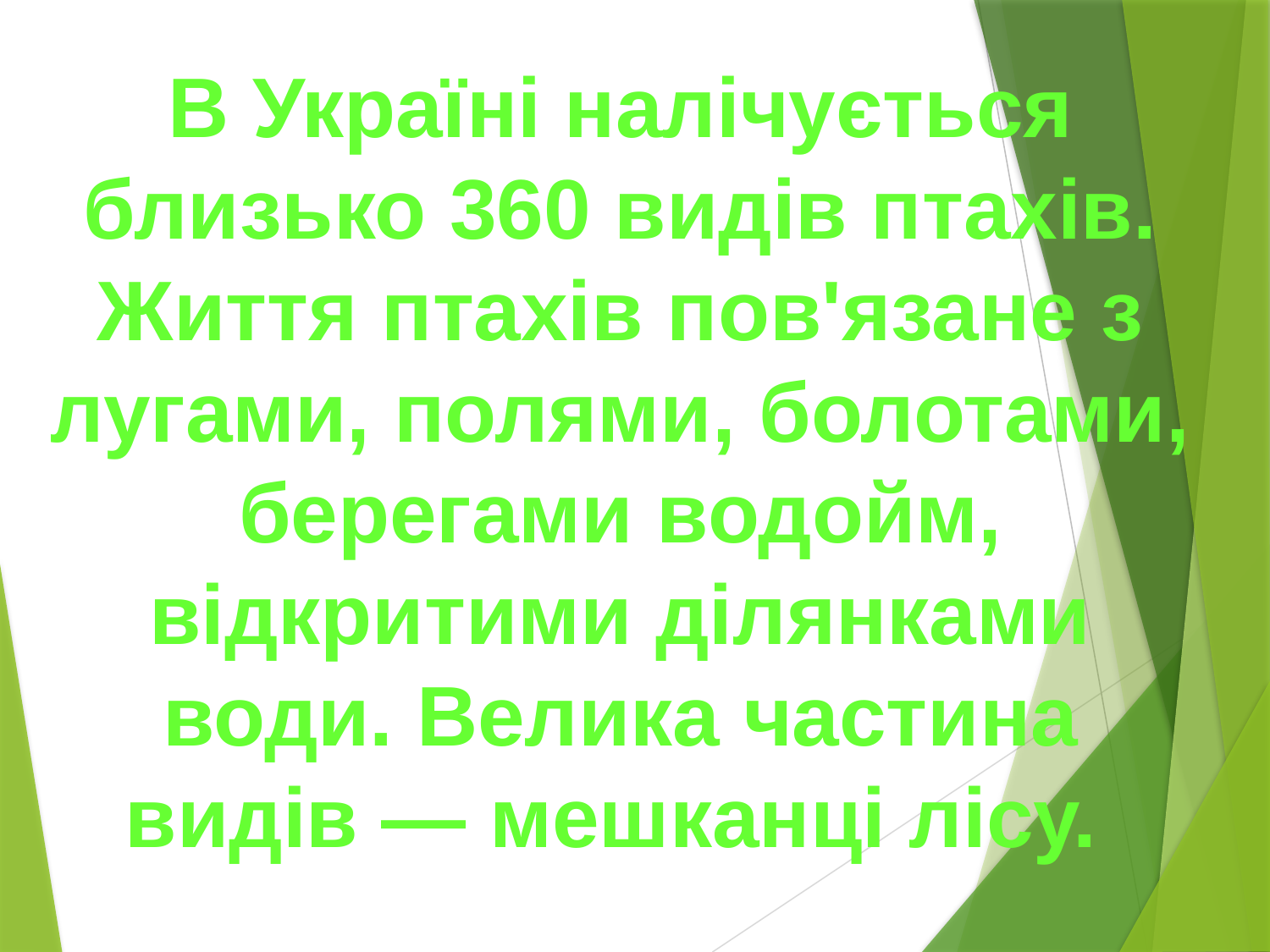

# В Україні налічується близько 360 видів птахів. Життя птахів пов'язане з лугами, полями, болотами, берегами водойм, відкритими ділянками води. Велика частина видів — мешканці лісу.